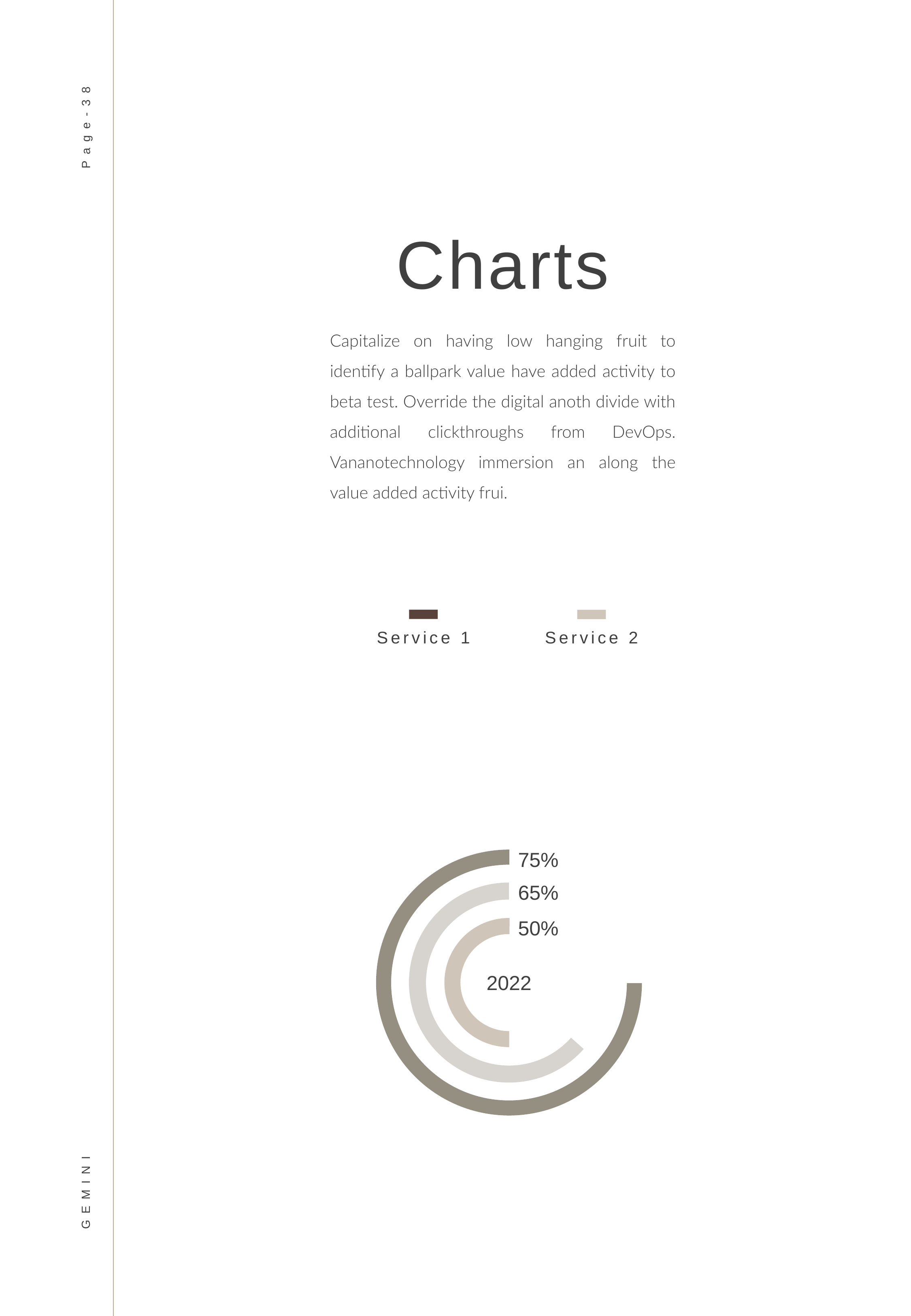

Page-38
Charts
Capitalize on having low hanging fruit to identify a ballpark value have added activity to beta test. Override the digital anoth divide with additional clickthroughs from DevOps. Vananotechnology immersion an along the value added activity frui.

Service 1
Service 2
75%

65%

50%

2022
GEMINI